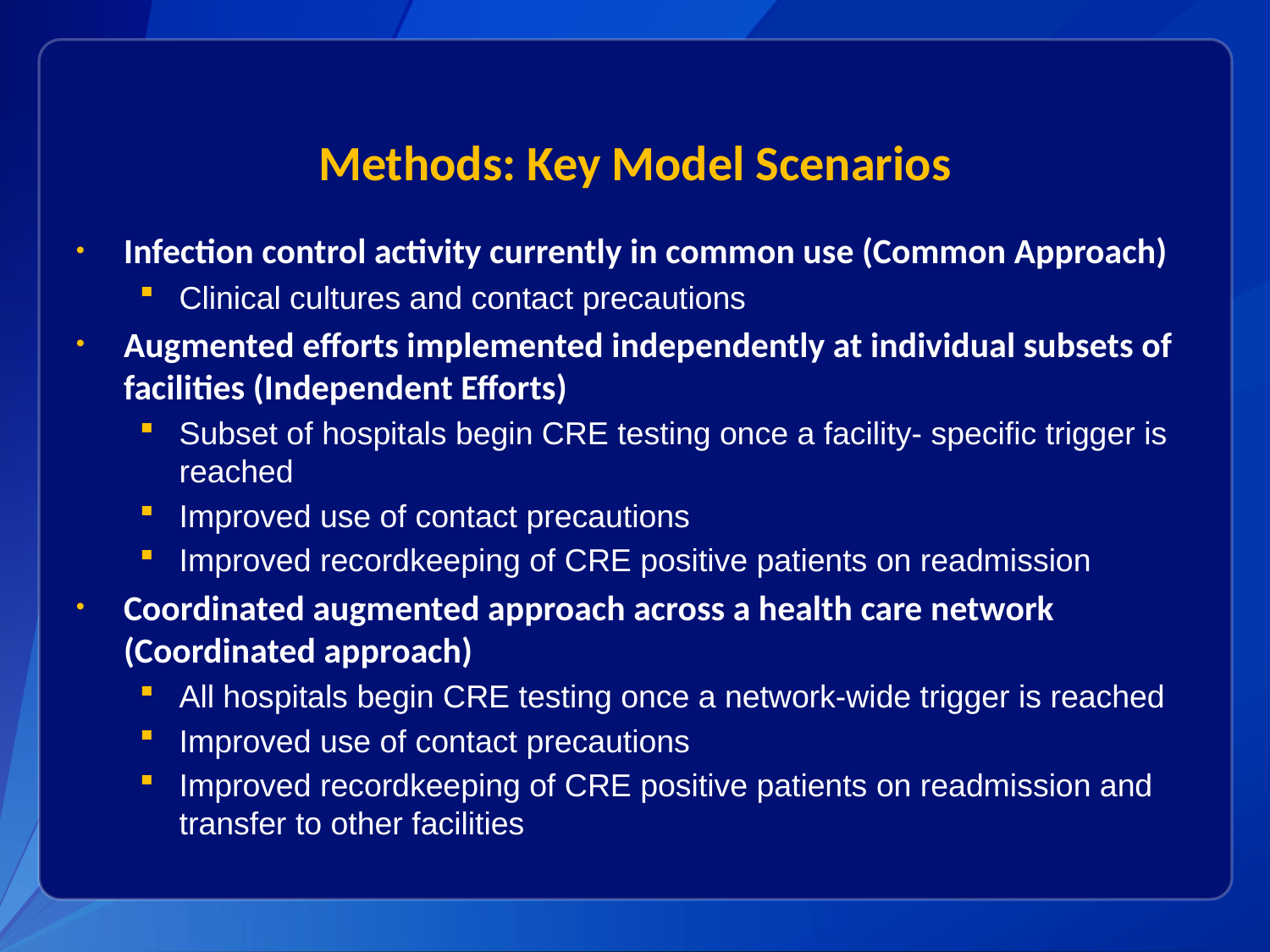

# Methods: Key Model Scenarios
Infection control activity currently in common use (Common Approach)
Clinical cultures and contact precautions
Augmented efforts implemented independently at individual subsets of facilities (Independent Efforts)
Subset of hospitals begin CRE testing once a facility- specific trigger is reached
Improved use of contact precautions
Improved recordkeeping of CRE positive patients on readmission
Coordinated augmented approach across a health care network (Coordinated approach)
All hospitals begin CRE testing once a network-wide trigger is reached
Improved use of contact precautions
Improved recordkeeping of CRE positive patients on readmission and transfer to other facilities